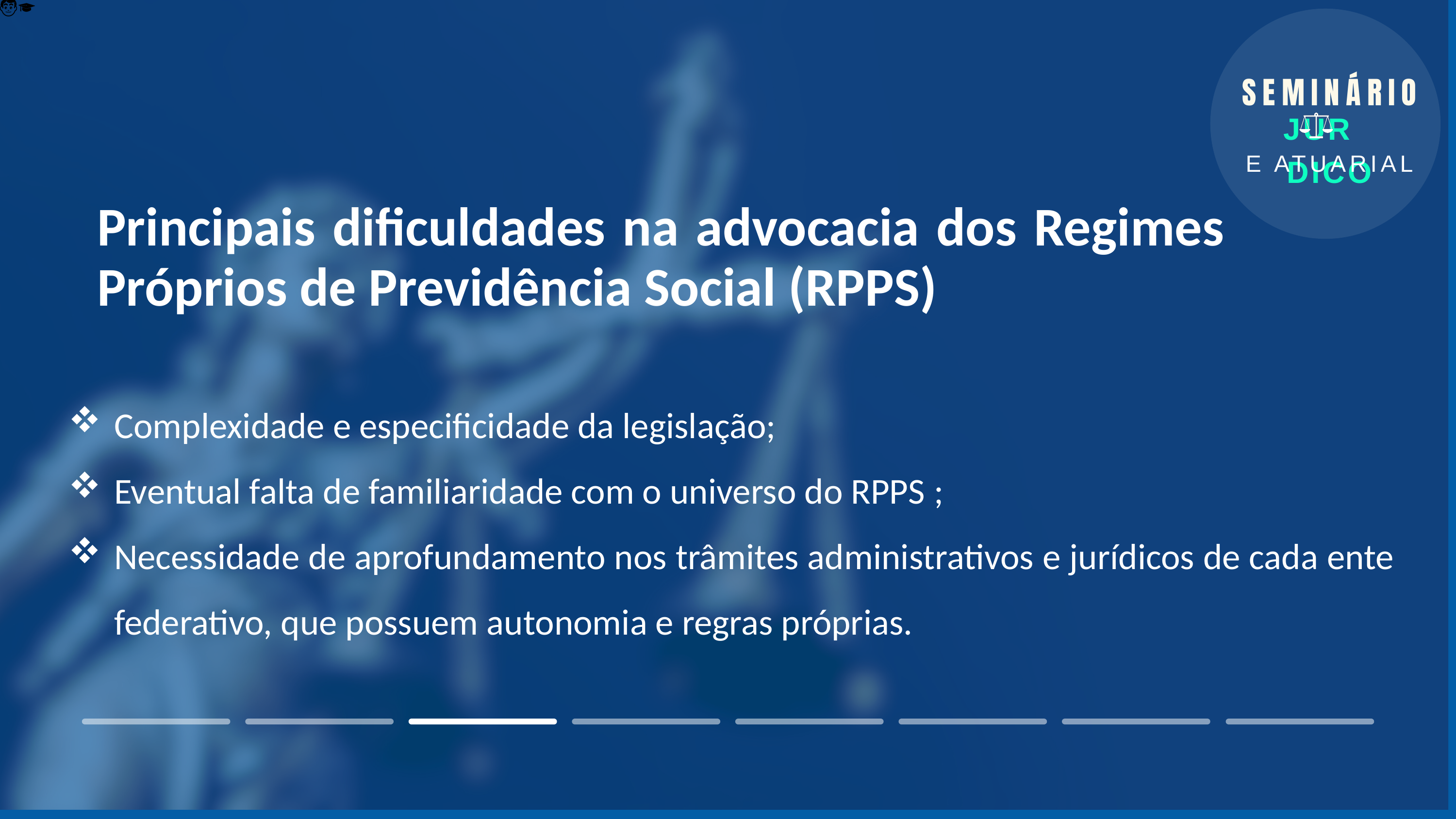

👨‍🎓

SEMINÁRIO
JUR   DICO

E ATUARIAL
Principais dificuldades na advocacia dos Regimes Próprios de Previdência Social (RPPS)
Complexidade e especificidade da legislação;
Eventual falta de familiaridade com o universo do RPPS ;
Necessidade de aprofundamento nos trâmites administrativos e jurídicos de cada ente federativo, que possuem autonomia e regras próprias.